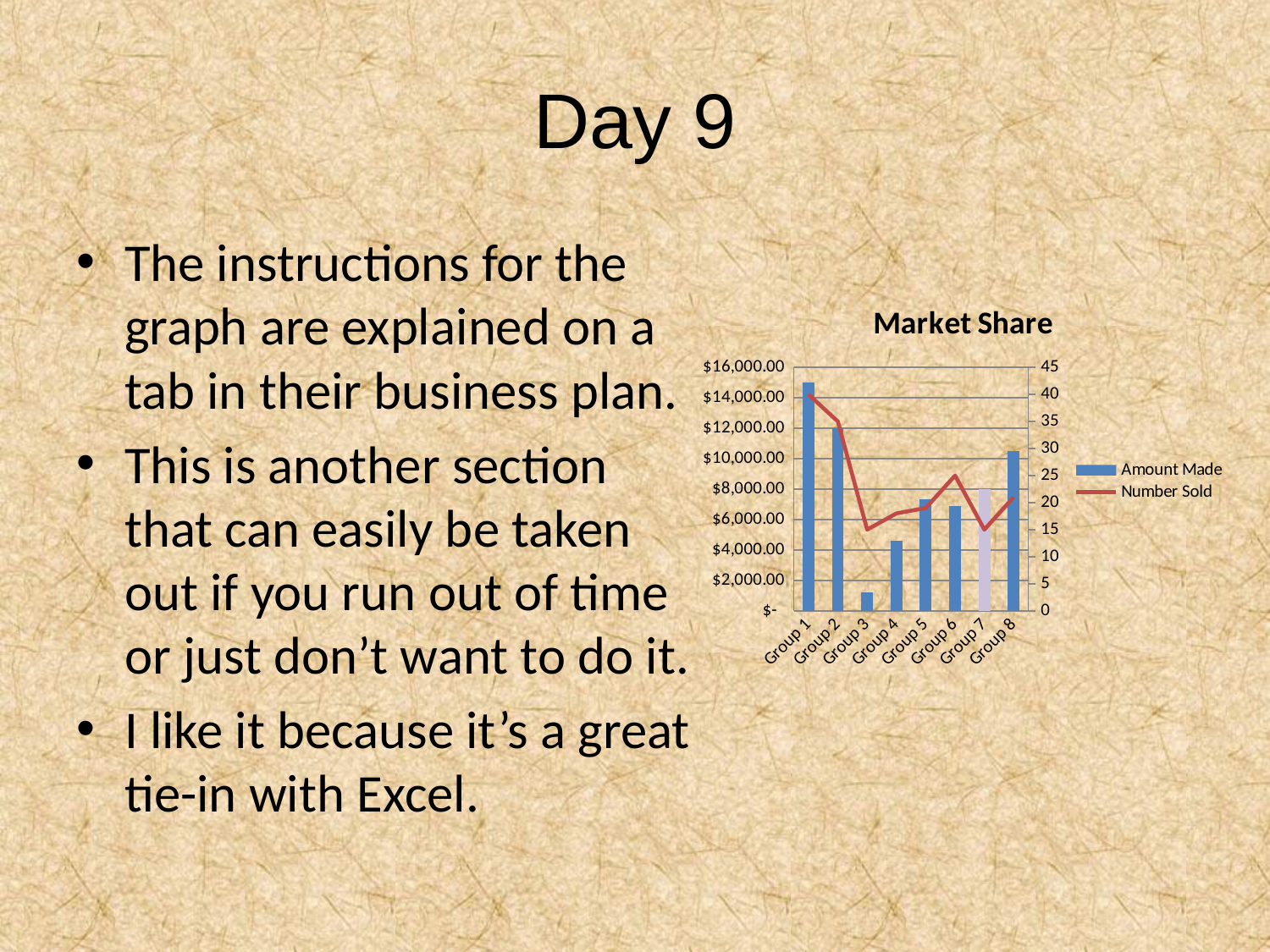

# Day 9
The instructions for the graph are explained on a tab in their business plan.
This is another section that can easily be taken out if you run out of time or just don’t want to do it.
I like it because it’s a great tie-in with Excel.

### Chart: Market Share

| Category | Amount Made | Number Sold |
|---|---|---|
| Group 1 | 15000.0 | 40.0 |
| Group 2 | 12000.0 | 35.0 |
| Group 3 | 1200.0 | 15.0 |
| Group 4 | 4600.0 | 18.0 |
| Group 5 | 7300.0 | 19.0 |
| Group 6 | 6900.0 | 25.0 |
| Group 7 | 8000.0 | 15.0 |
| Group 8 | 10500.0 | 21.0 |